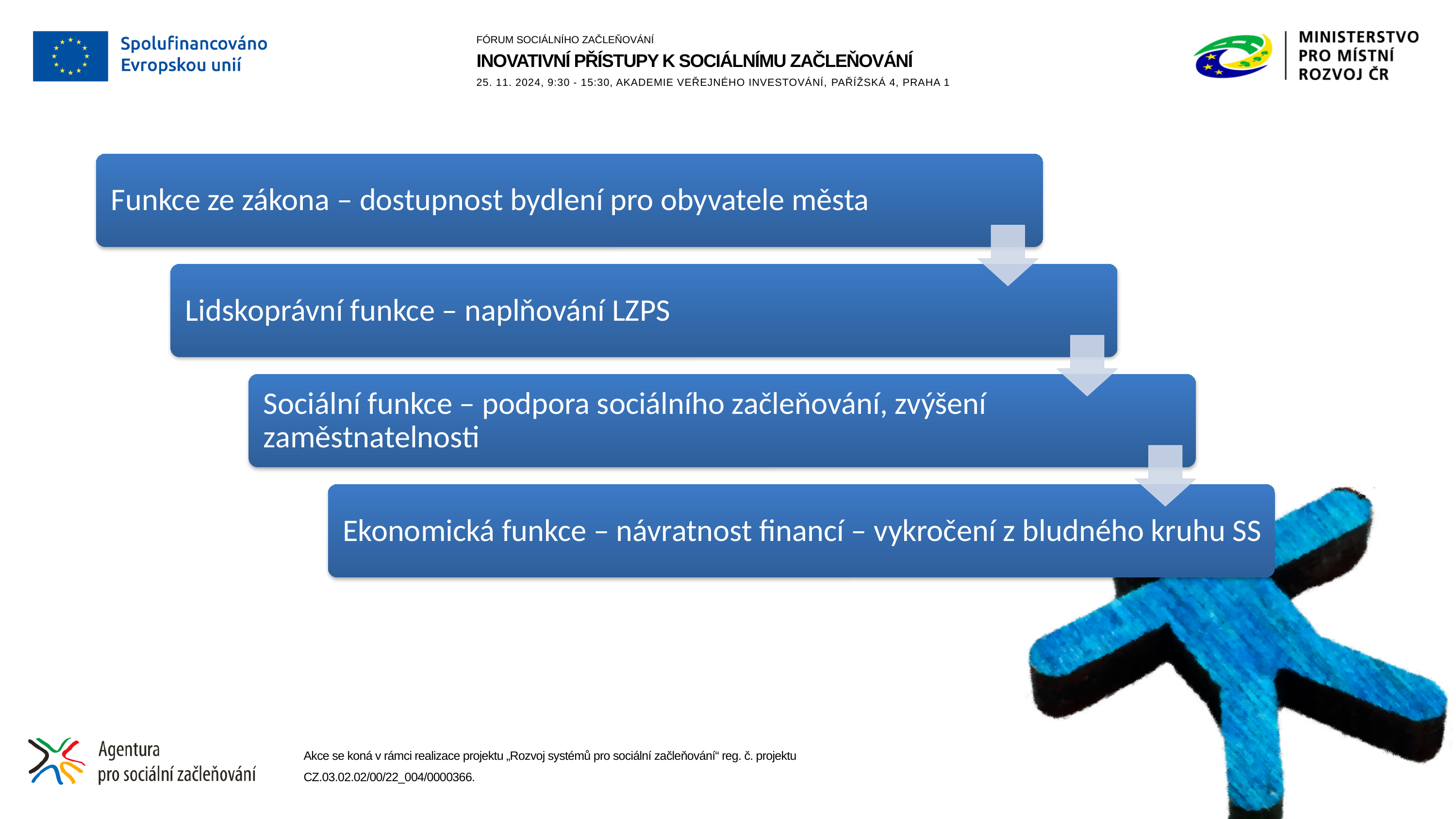

Funkce ze zákona – dostupnost bydlení pro obyvatele města
Lidskoprávní funkce – naplňování LZPS
Sociální funkce – podpora sociálního začleňování, zvýšení zaměstnatelnosti
Ekonomická funkce – návratnost financí – vykročení z bludného kruhu SS